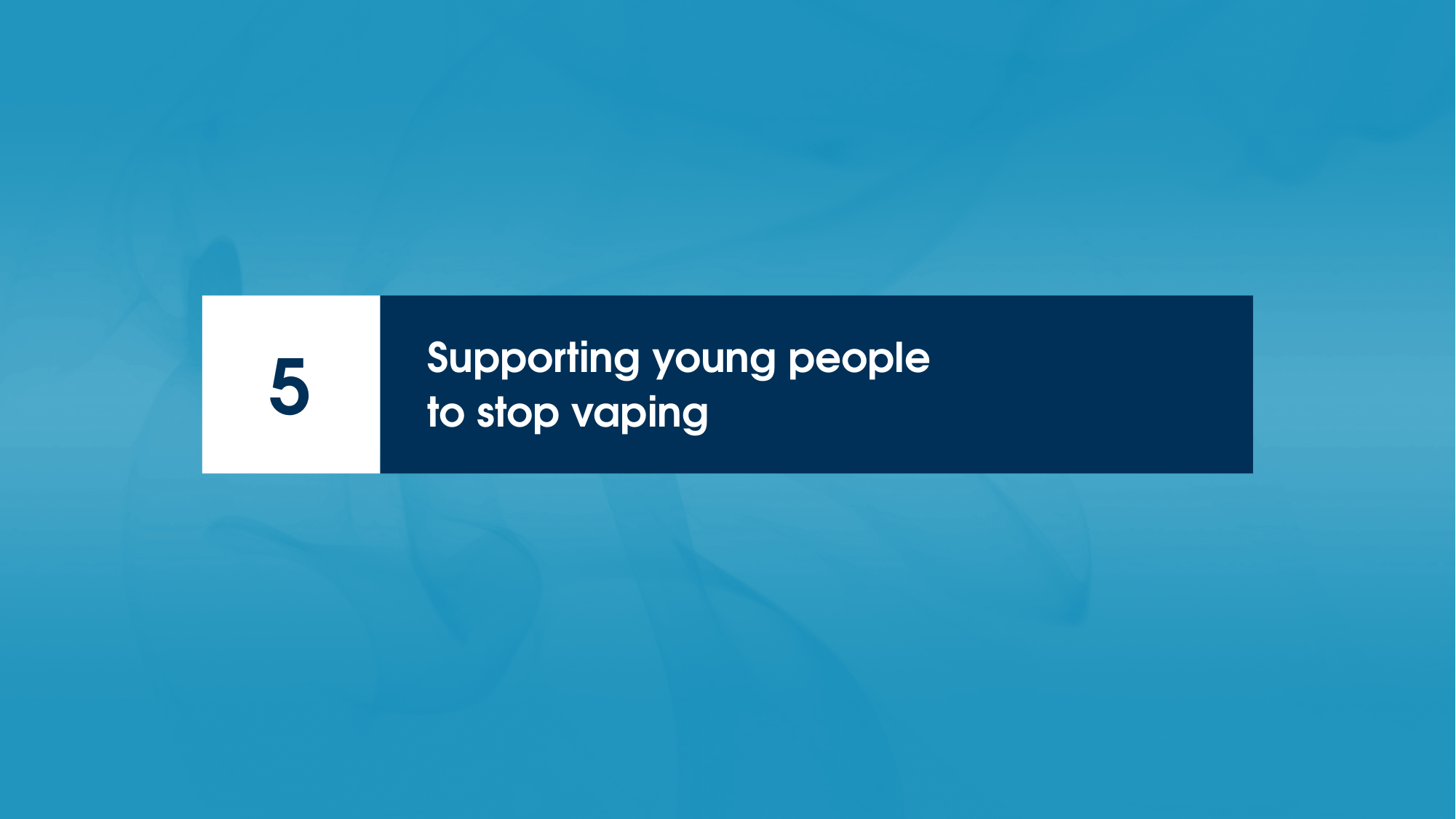

5
Supporting young people
to stop vaping